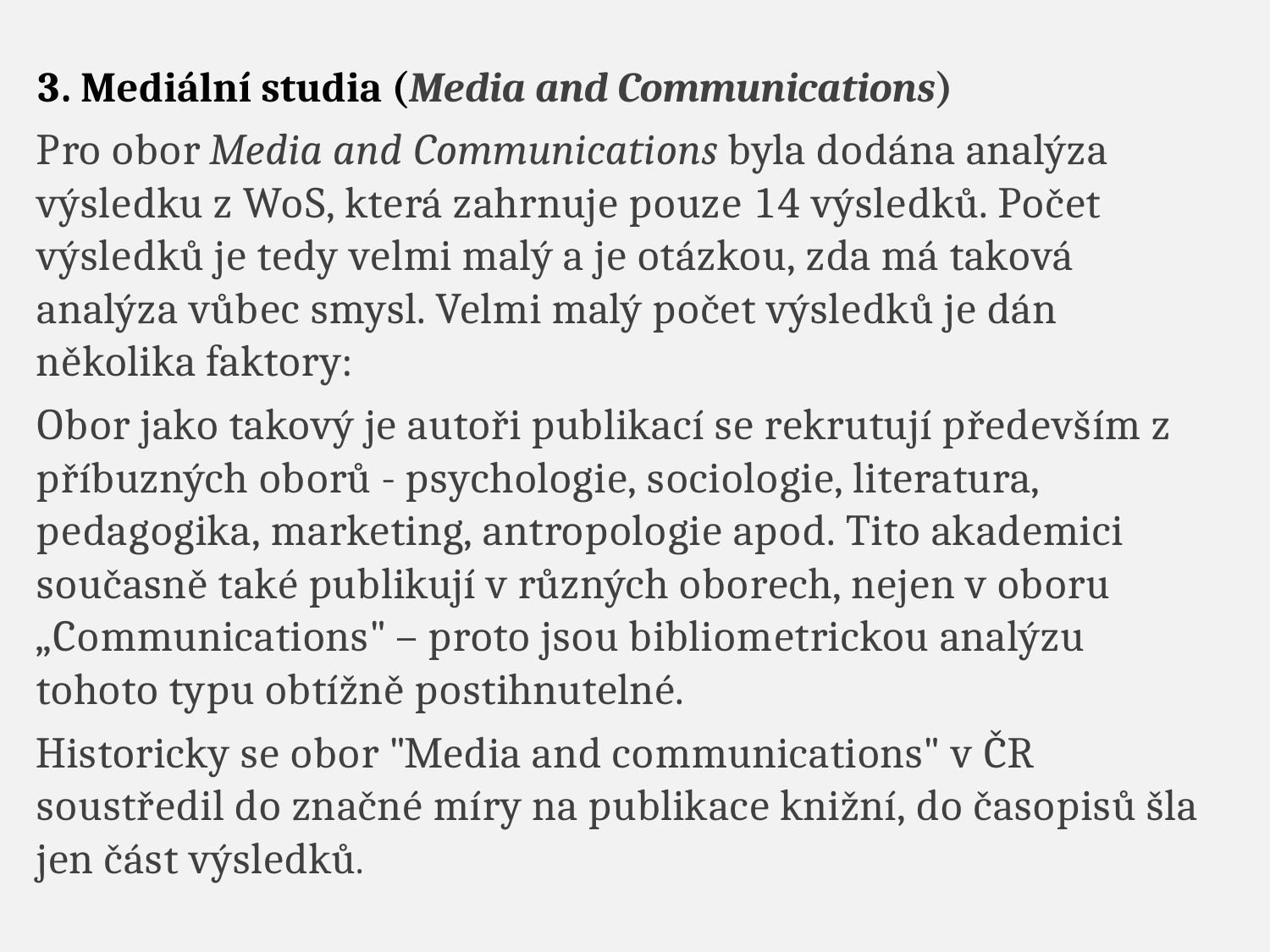

3. Mediální studia (Media and Communications)
Pro obor Media and Communications byla dodána analýza výsledku z WoS, která zahrnuje pouze 14 výsledků. Počet výsledků je tedy velmi malý a je otázkou, zda má taková analýza vůbec smysl. Velmi malý počet výsledků je dán několika faktory:
Obor jako takový je autoři publikací se rekrutují především z příbuzných oborů - psychologie, sociologie, literatura, pedagogika, marketing, antropologie apod. Tito akademici současně také publikují v různých oborech, nejen v oboru „Communications" – proto jsou bibliometrickou analýzu tohoto typu obtížně postihnutelné.
Historicky se obor "Media and communications" v ČR soustředil do značné míry na publikace knižní, do časopisů šla jen část výsledků.